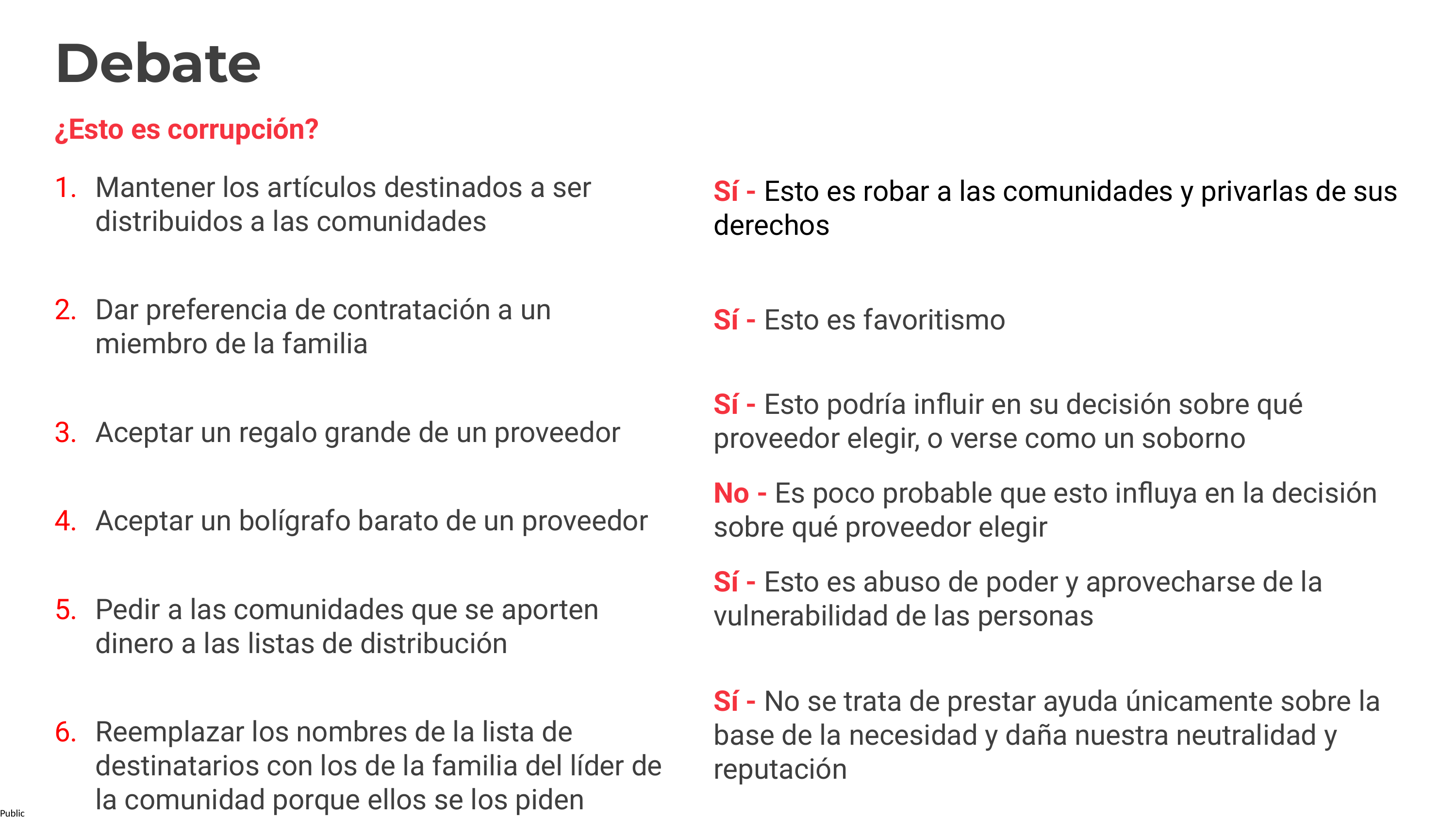

Debate
¿Esto es corrupción?
Mantener los artículos destinados a ser distribuidos a las comunidades
Dar preferencia de contratación a un miembro de la familia
Aceptar un regalo grande de un proveedor
Aceptar un bolígrafo barato de un proveedor
Pedir a las comunidades que se aporten dinero a las listas de distribución
Reemplazar los nombres de la lista de destinatarios con los de la familia del líder de la comunidad porque ellos se los piden
Sí - Esto es robar a las comunidades y privarlas de sus derechos
Sí - Esto es favoritismo
Sí - Esto podría influir en su decisión sobre qué proveedor elegir, o verse como un soborno
No - Es poco probable que esto influya en la decisión sobre qué proveedor elegir
Sí - Esto es abuso de poder y aprovecharse de la vulnerabilidad de las personas
Sí - No se trata de prestar ayuda únicamente sobre la base de la necesidad y daña nuestra neutralidad y reputación